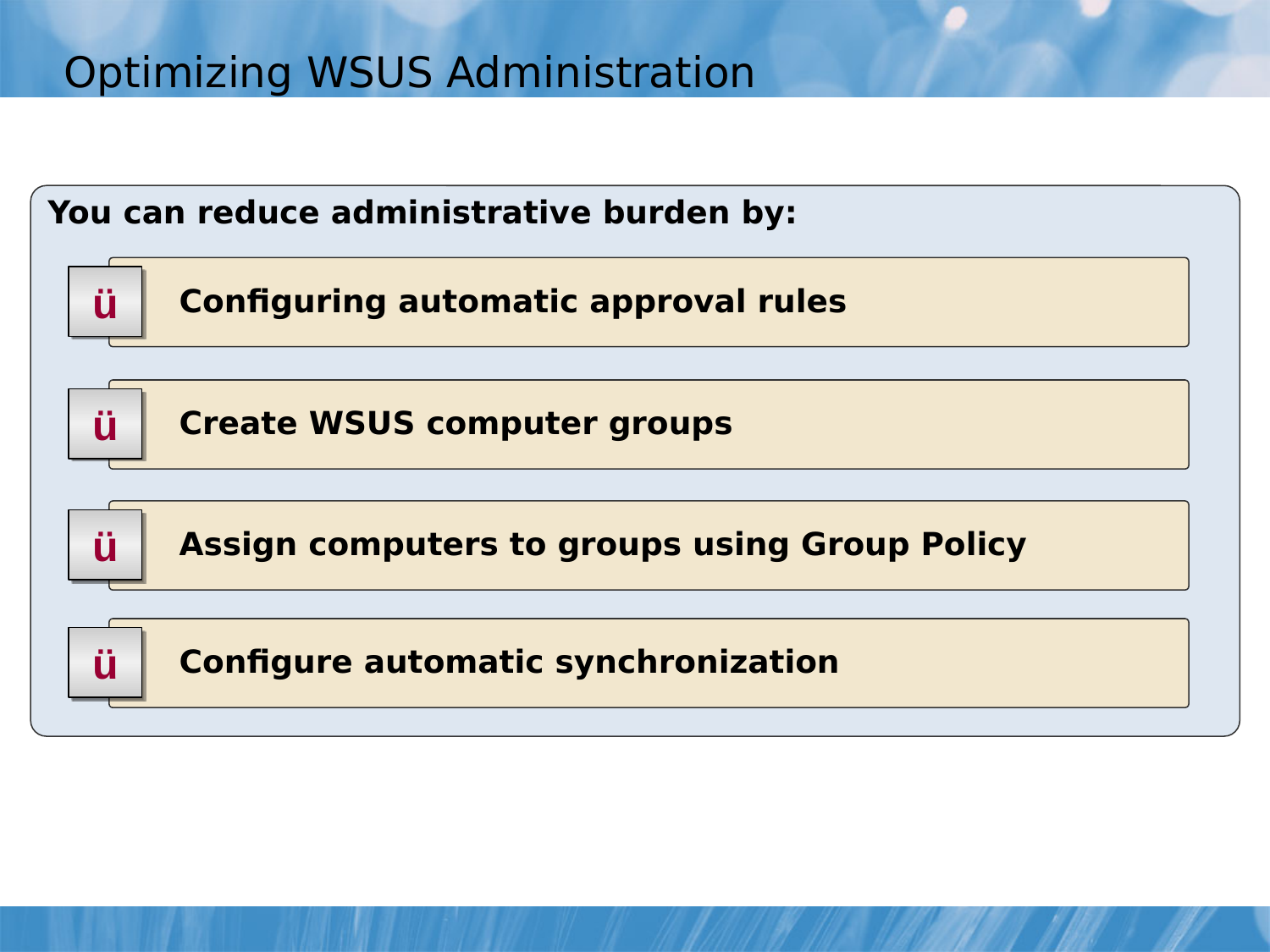

# Optimizing WSUS Administration
You can reduce administrative burden by:
	   Configuring automatic approval rules
ü
	   Create WSUS computer groups
ü
	   Assign computers to groups using Group Policy
ü
	   Configure automatic synchronization
ü